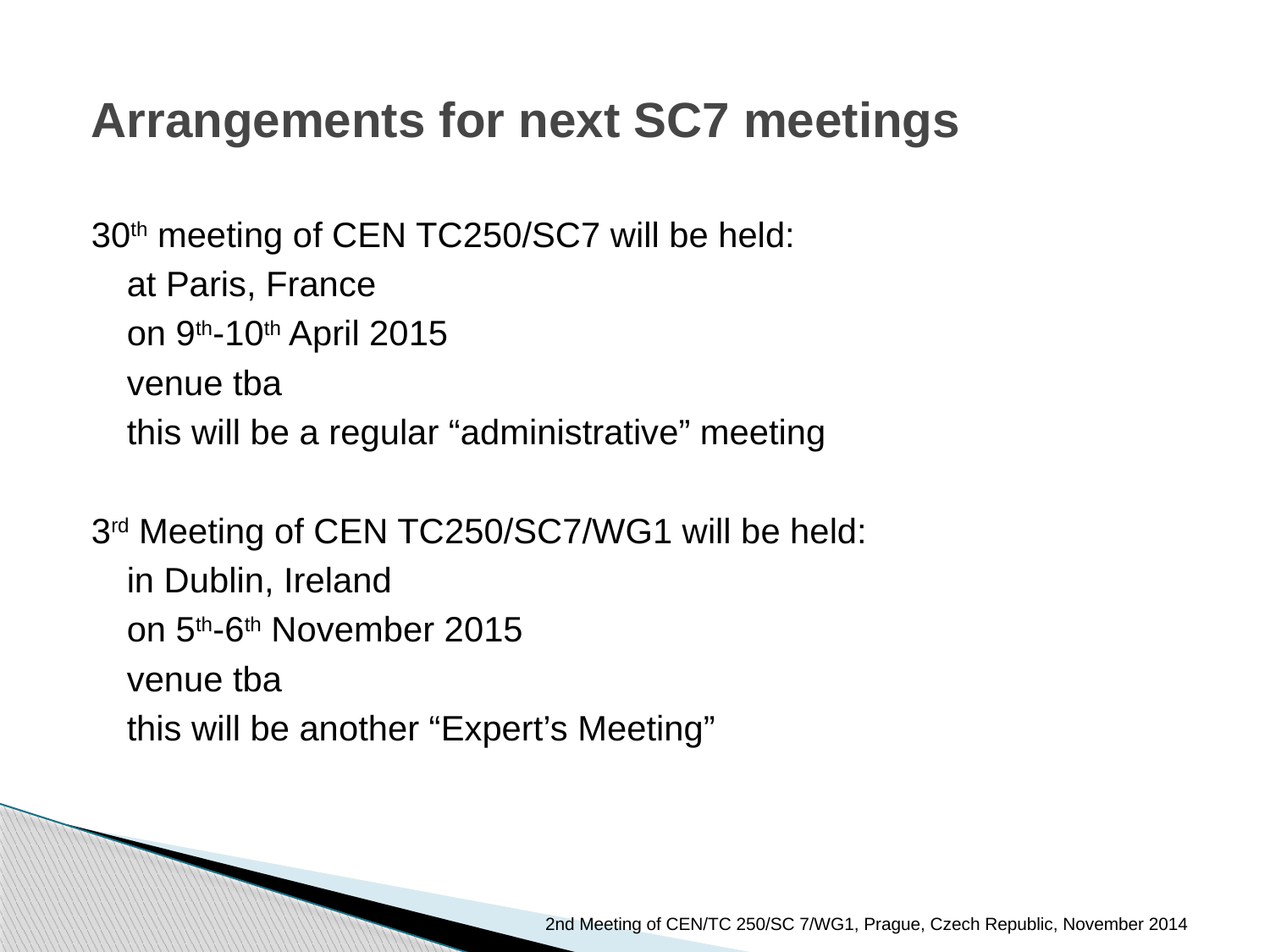

# Arrangements for next SC7 meetings
30th meeting of CEN TC250/SC7 will be held:
	at Paris, France
	on 9th-10th April 2015
	venue tba
	this will be a regular “administrative” meeting

3rd Meeting of CEN TC250/SC7/WG1 will be held:
	in Dublin, Ireland
	on 5th-6th November 2015
	venue tba
	this will be another “Expert’s Meeting”
2nd Meeting of CEN/TC 250/SC 7/WG1, Prague, Czech Republic, November 2014